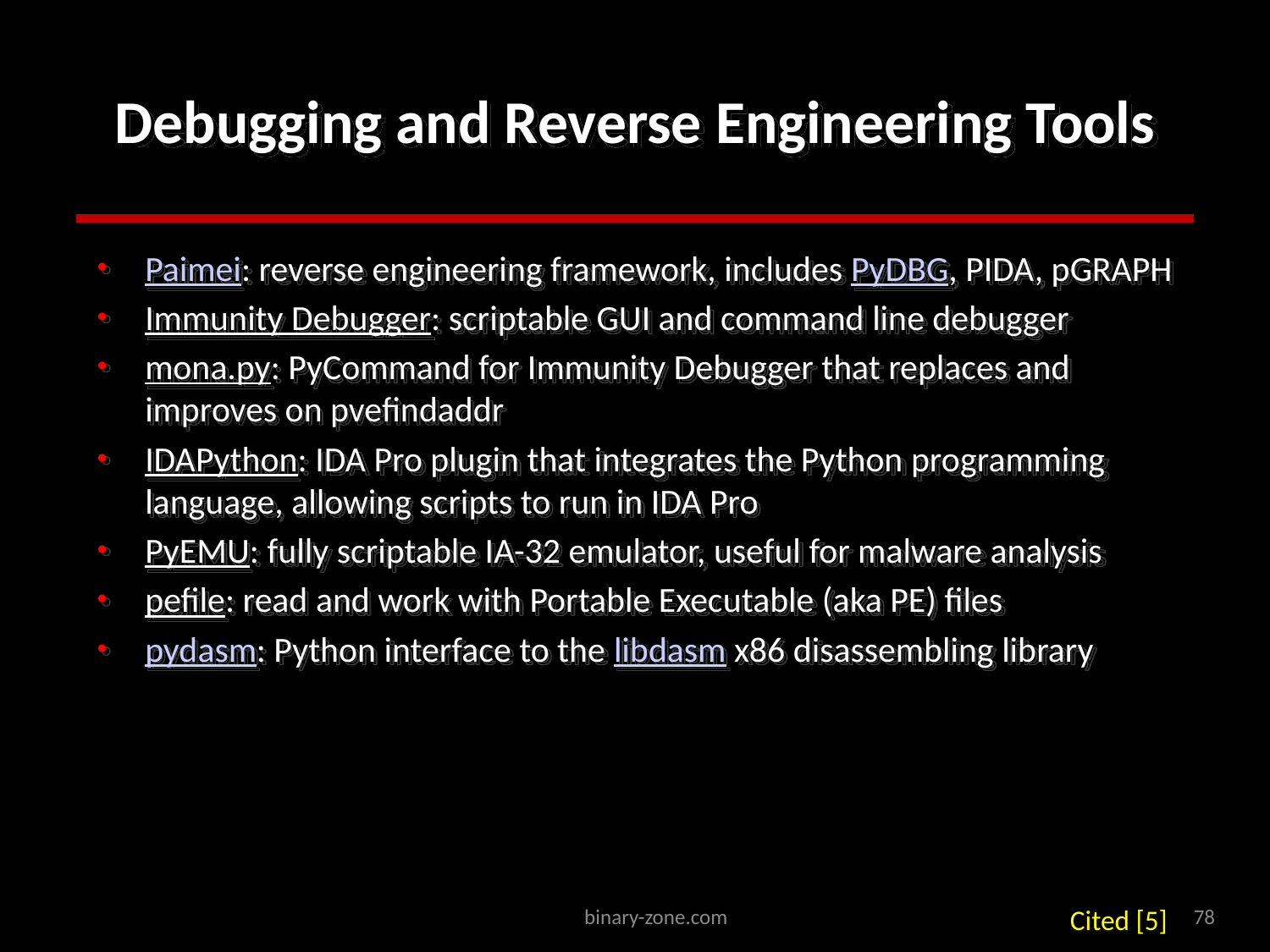

# Debugging and Reverse Engineering Tools
Paimei: reverse engineering framework, includes PyDBG, PIDA, pGRAPH
Immunity Debugger: scriptable GUI and command line debugger
mona.py: PyCommand for Immunity Debugger that replaces and improves on pvefindaddr
IDAPython: IDA Pro plugin that integrates the Python programming language, allowing scripts to run in IDA Pro
PyEMU: fully scriptable IA-32 emulator, useful for malware analysis
pefile: read and work with Portable Executable (aka PE) files
pydasm: Python interface to the libdasm x86 disassembling library
Cited [5]